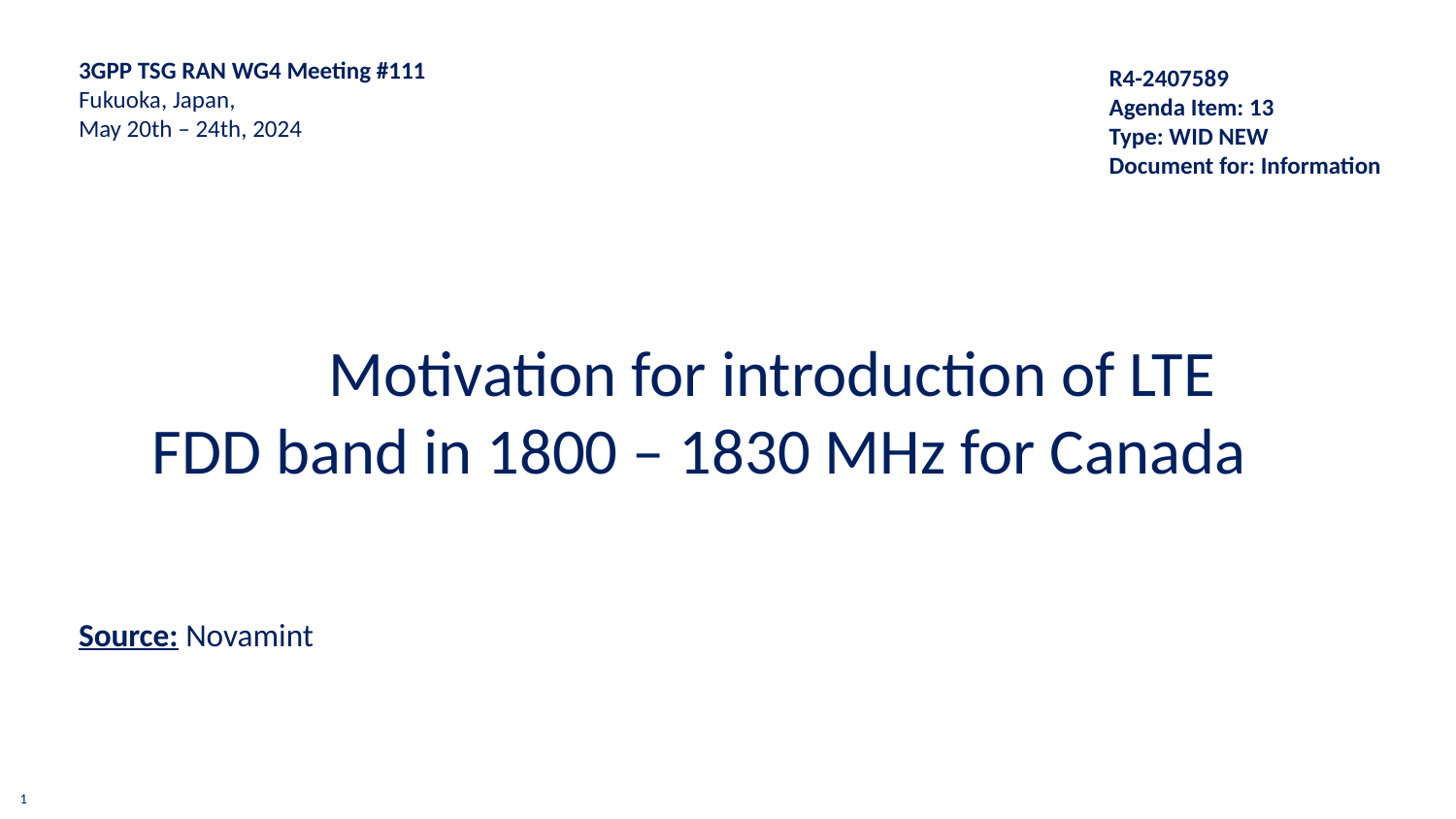

3GPP TSG RAN WG4 Meeting #111
Fukuoka, Japan,
May 20th – 24th, 2024
R4-2407589
Agenda Item: 13
Type: WID NEW
Document for: Information
	Motivation for introduction of LTE FDD band in 1800 – 1830 MHz for Canada
Source: Novamint